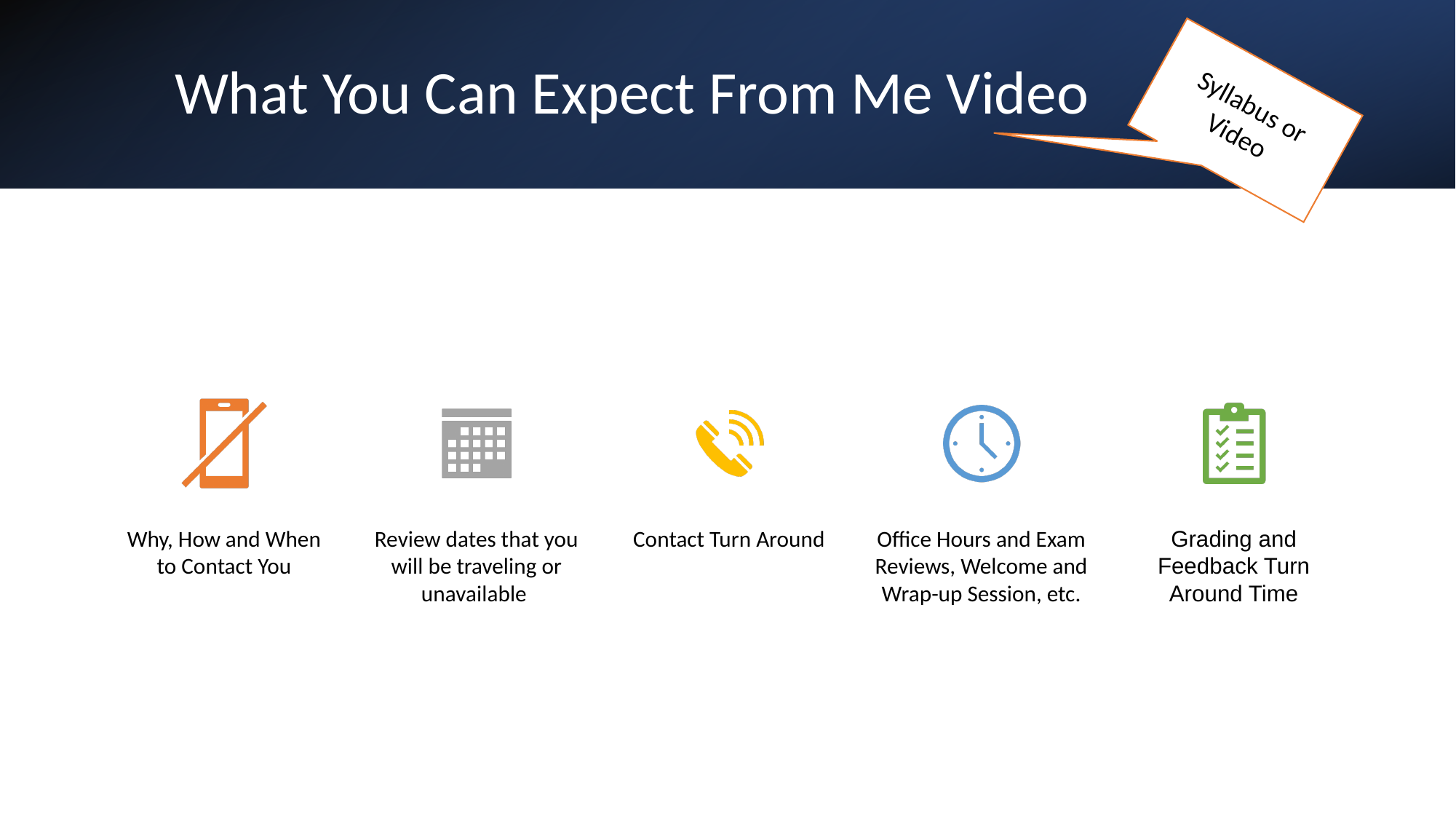

# What You Can Expect From Me Video
Syllabus or Video
Why, How and When to Contact You
Review dates that you will be traveling or unavailable
Contact Turn Around
Office Hours and Exam Reviews, Welcome and Wrap-up Session, etc.
Grading and Feedback Turn Around Time